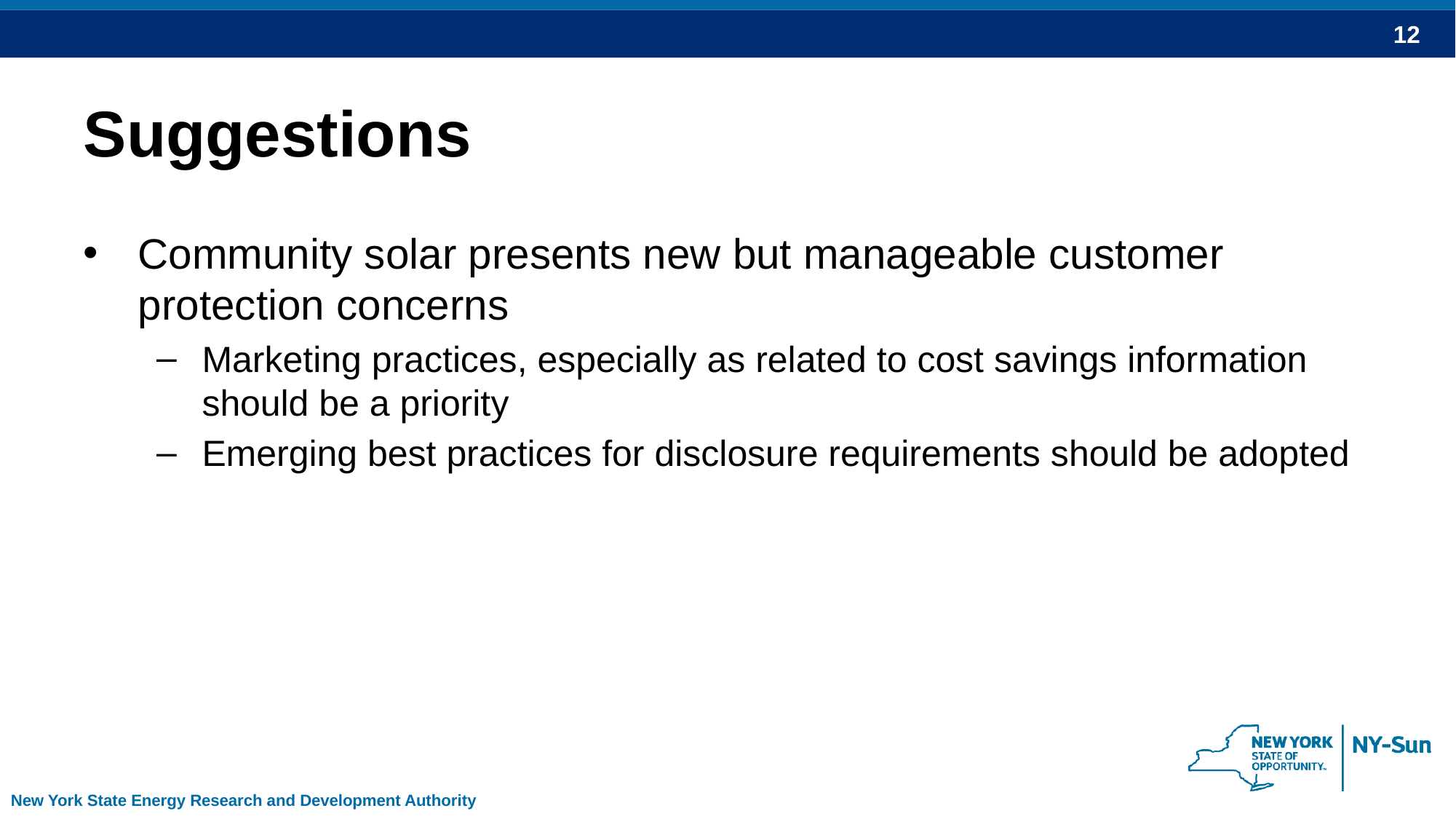

# Suggestions
Community solar presents new but manageable customer protection concerns
Marketing practices, especially as related to cost savings information should be a priority
Emerging best practices for disclosure requirements should be adopted